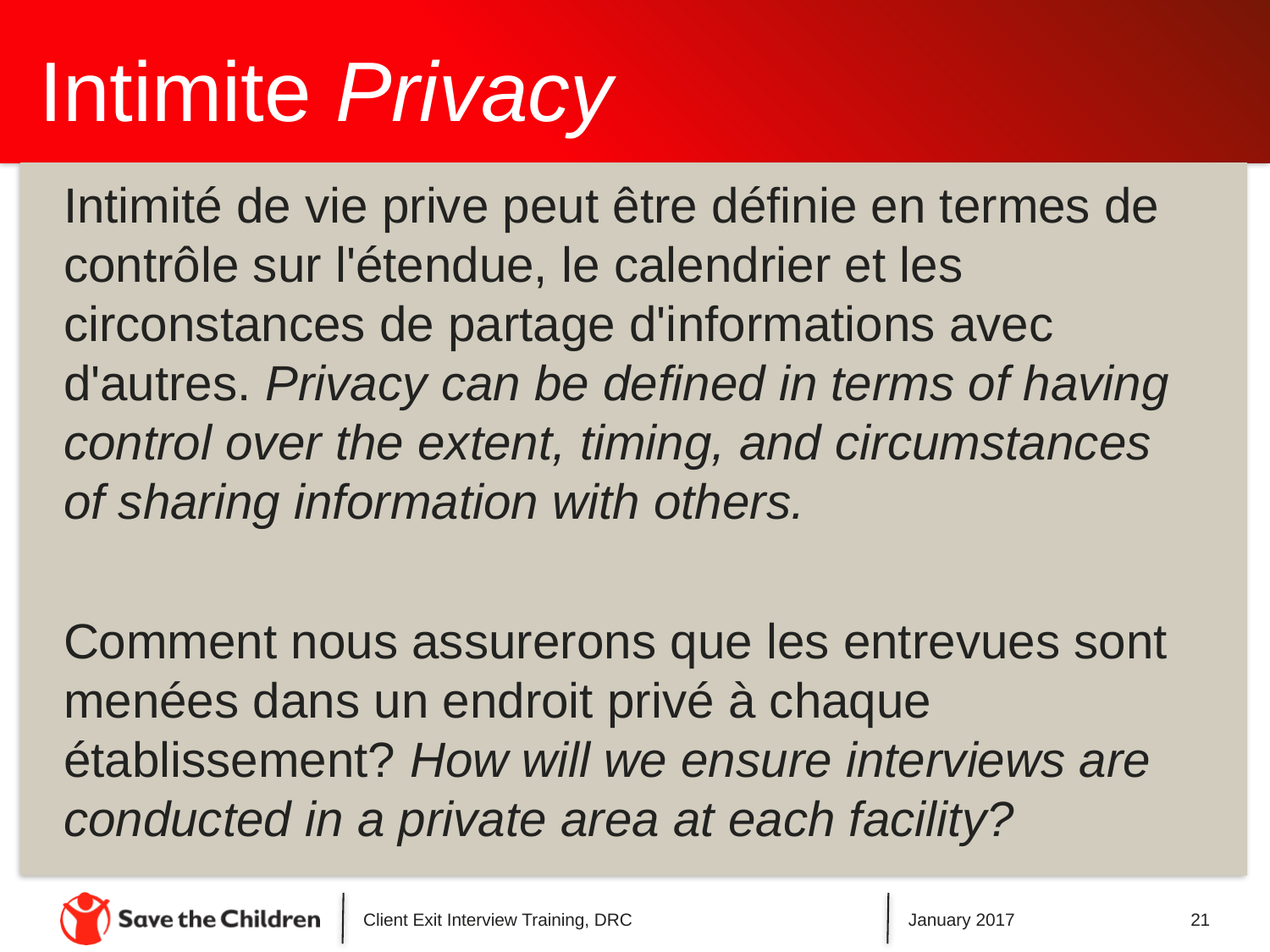

# Intimite Privacy
Intimité de vie prive peut être définie en termes de contrôle sur l'étendue, le calendrier et les circonstances de partage d'informations avec d'autres. Privacy can be defined in terms of having control over the extent, timing, and circumstances of sharing information with others.

Comment nous assurerons que les entrevues sont menées dans un endroit privé à chaque établissement? How will we ensure interviews are conducted in a private area at each facility?
Client Exit Interview Training, DRC
21
January 2017